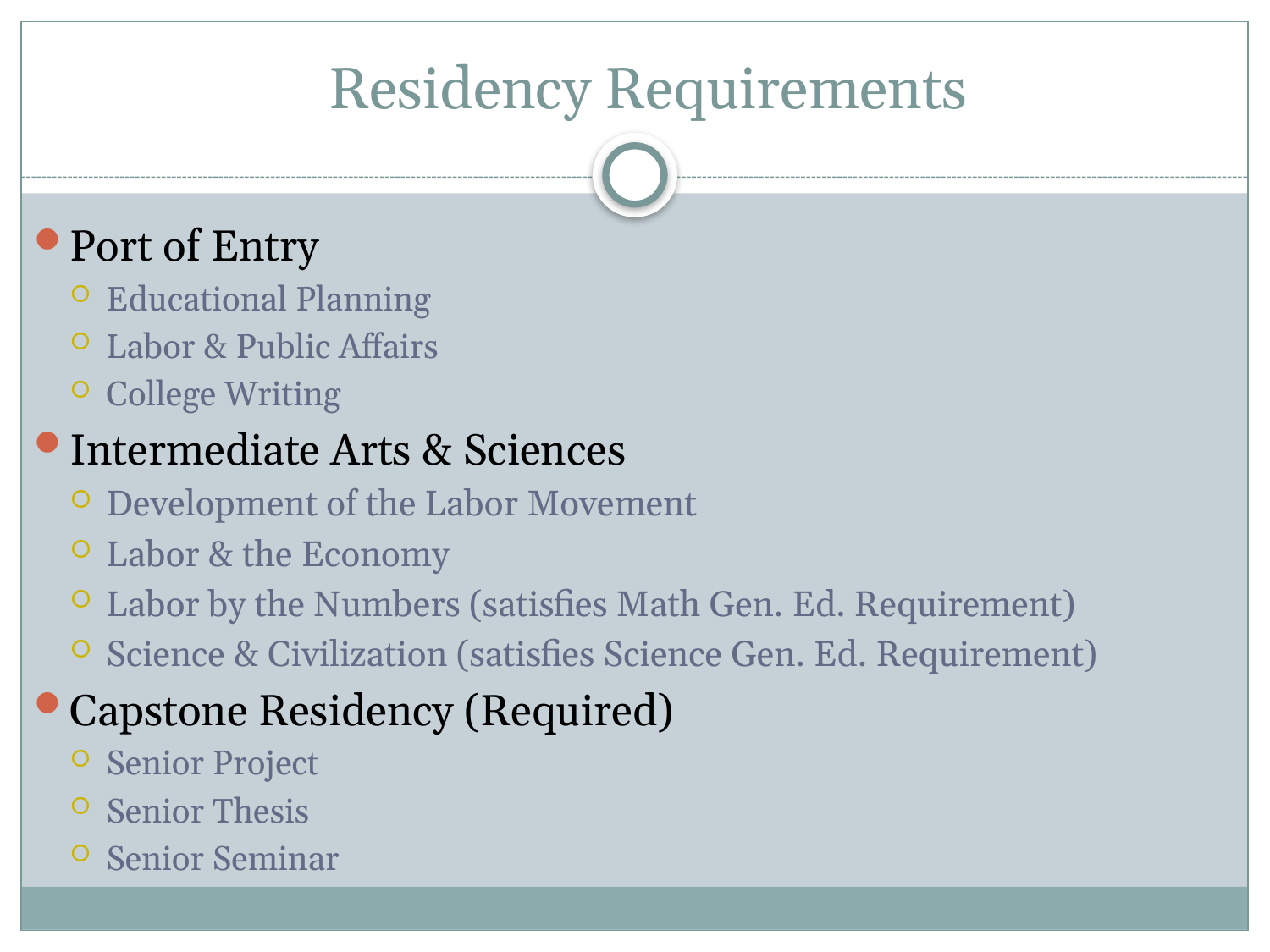

# Residency Requirements
Port of Entry
Educational Planning
Labor & Public Affairs
College Writing
Intermediate Arts & Sciences
Development of the Labor Movement
Labor & the Economy
Labor by the Numbers (satisfies Math Gen. Ed. Requirement)
Science & Civilization (satisfies Science Gen. Ed. Requirement)
Capstone Residency (Required)
Senior Project
Senior Thesis
Senior Seminar